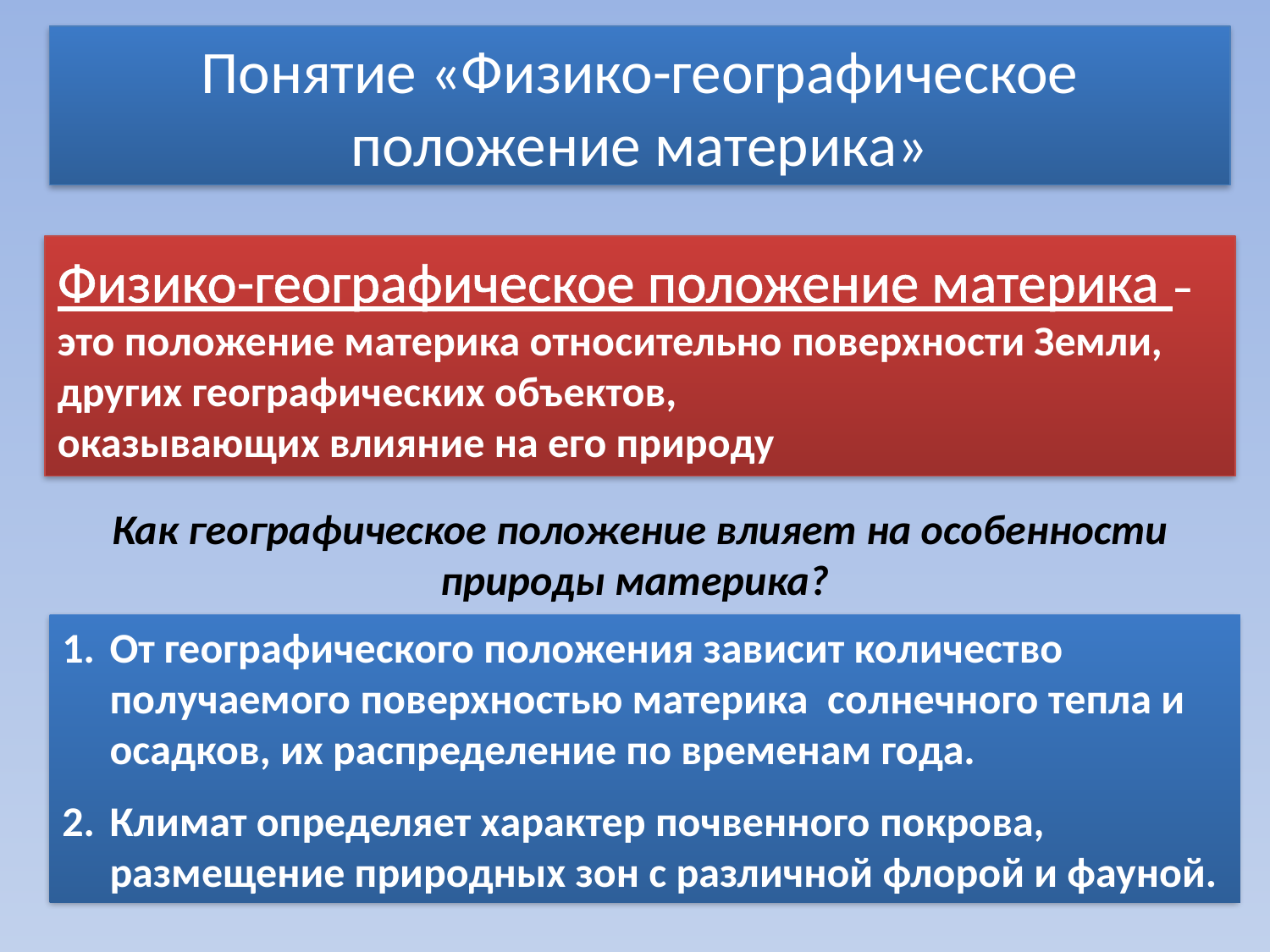

# Понятие «Физико-географическое положение материка»

Физико-географическое положение материка –
это положение материка относительно поверхности Земли,
других географических объектов,
оказывающих влияние на его природу
Как географическое положение влияет на особенности природы материка?

От географического положения зависит количество получаемого поверхностью материка  солнечного тепла и осадков, их распределение по временам года.
Климат определяет характер почвенного покрова, размещение природных зон с различной флорой и фауной.